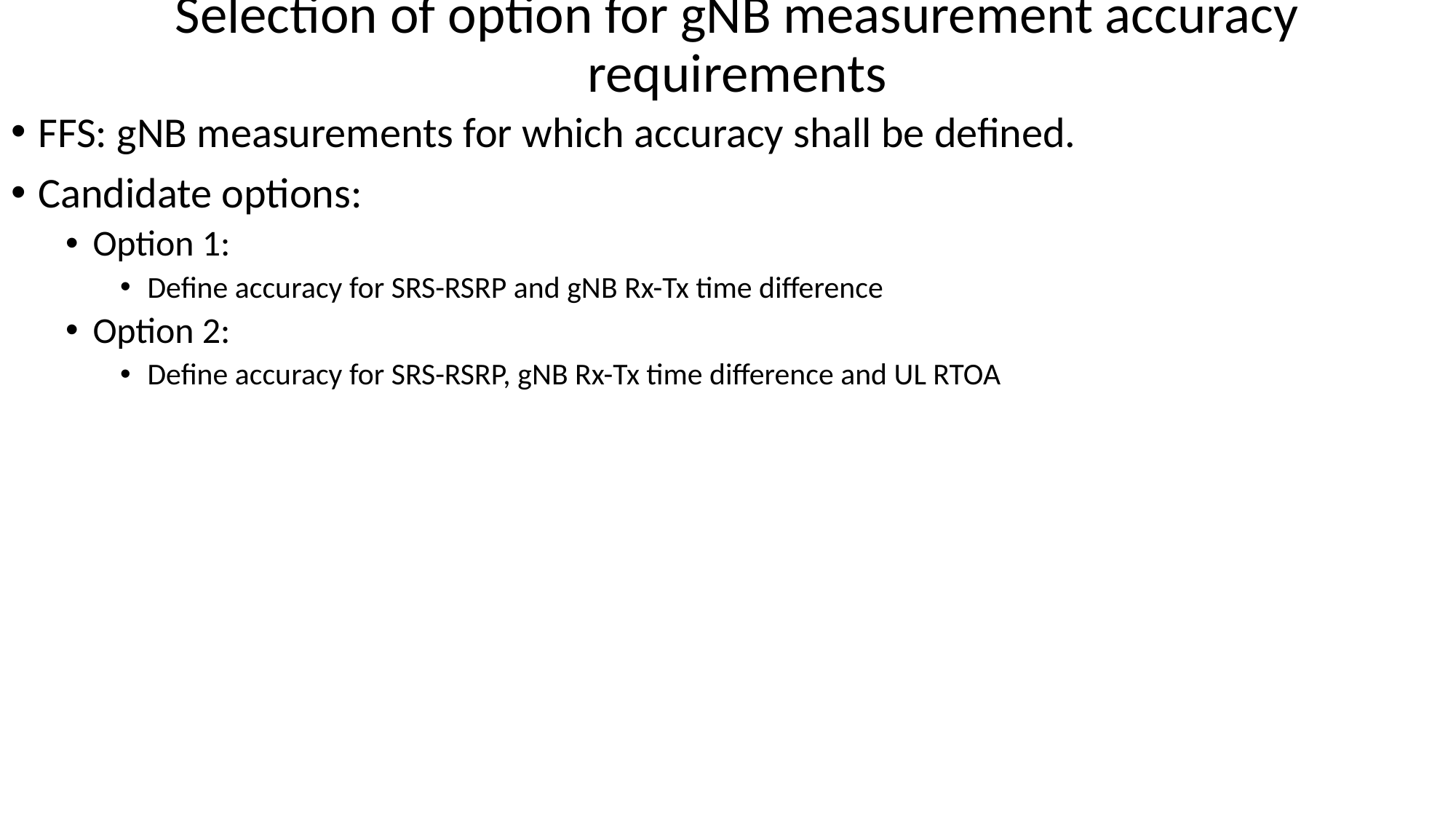

# Selection of option for gNB measurement accuracy requirements
FFS: gNB measurements for which accuracy shall be defined.
Candidate options:
Option 1:
Define accuracy for SRS-RSRP and gNB Rx-Tx time difference
Option 2:
Define accuracy for SRS-RSRP, gNB Rx-Tx time difference and UL RTOA